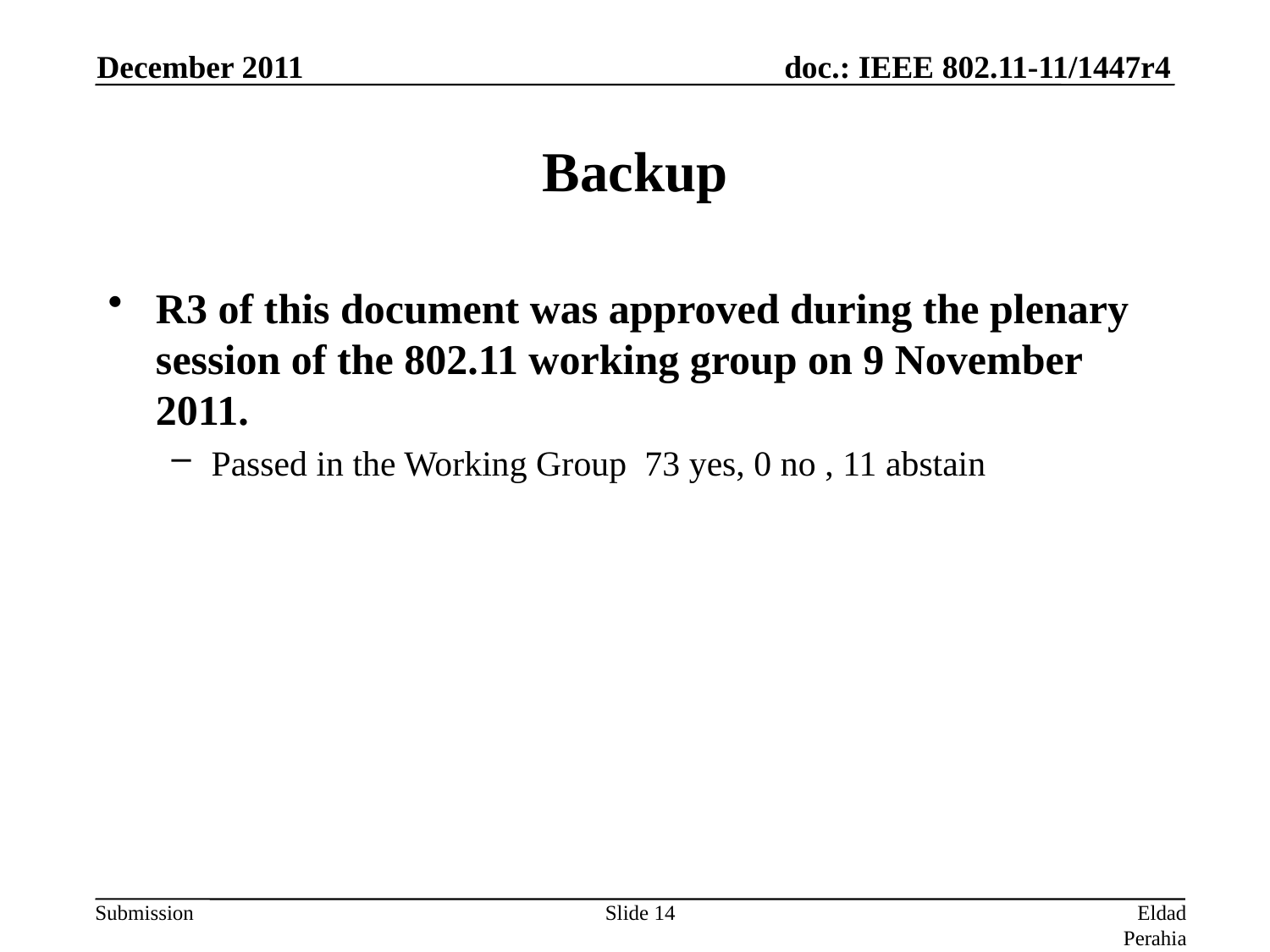

December 2011
# Backup
R3 of this document was approved during the plenary session of the 802.11 working group on 9 November 2011.
Passed in the Working Group  73 yes, 0 no , 11 abstain

Slide 14
Eldad Perahia, Intel Corporation